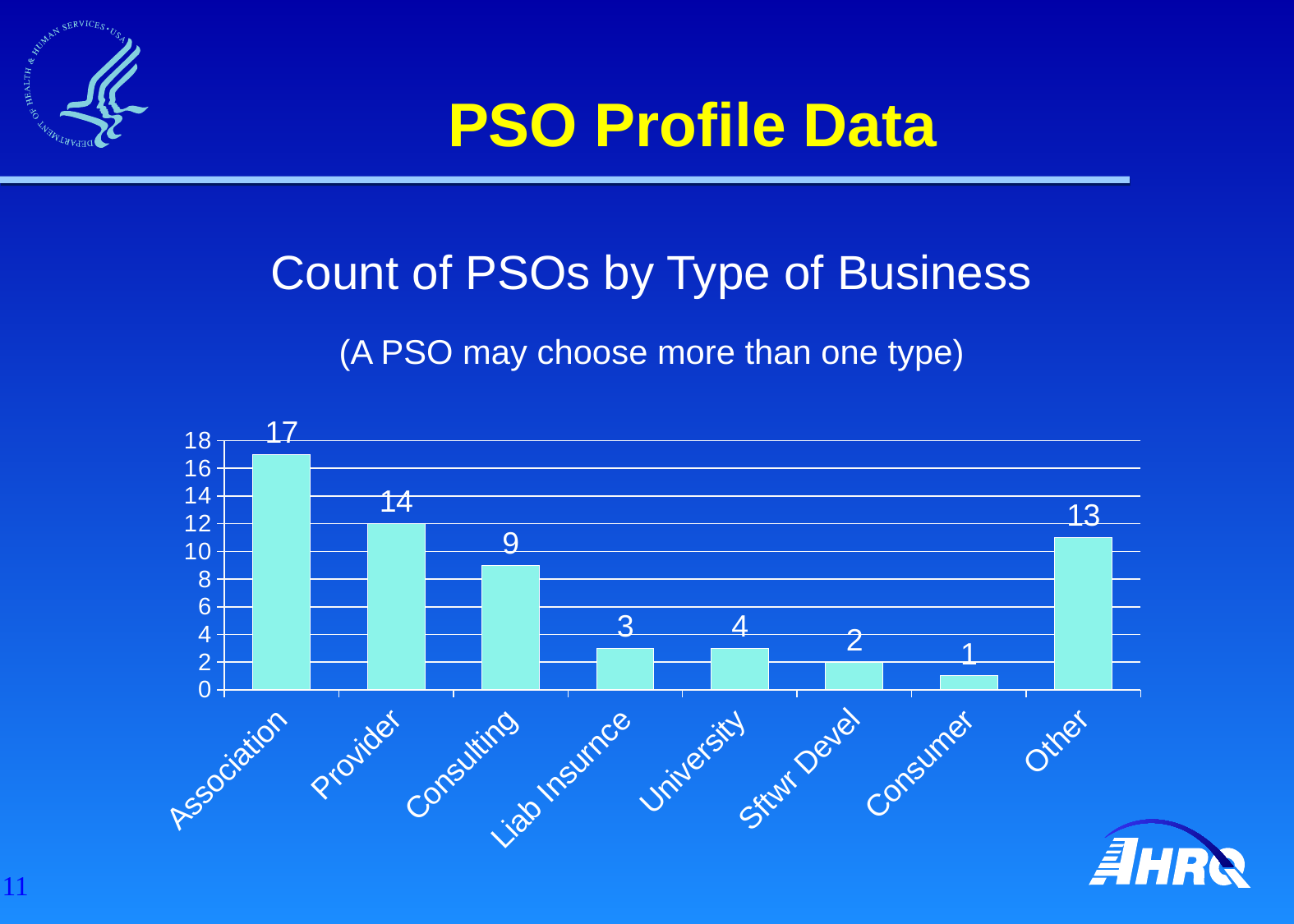

# PSO Profile Data
Count of PSOs by Type of Business
(A PSO may choose more than one type)

### Chart

| Category | Column1 |
|---|---|
| Association | 17.0 |
| Provider | 12.0 |
| Consulting | 9.0 |
| Liab Insurnce | 3.0 |
| University | 3.0 |
| Sftwr Devel | 2.0 |
| Consumer | 1.0 |
| Other | 11.0 |